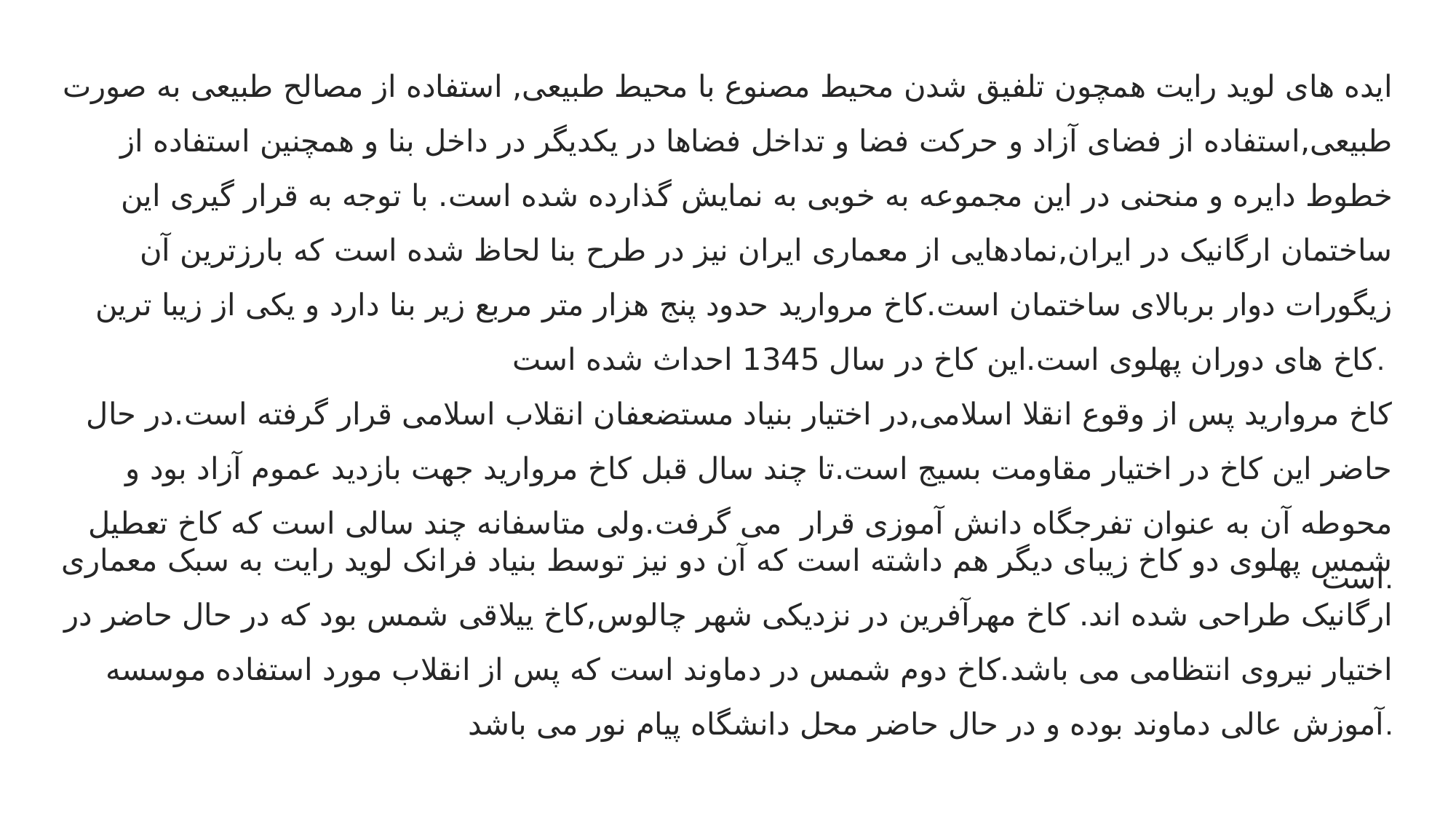

ایده های لوید رایت همچون تلفیق شدن محیط مصنوع با محیط طبیعی, استفاده از مصالح طبیعی به صورت طبیعی,استفاده از فضای آزاد و حرکت فضا و تداخل فضاها در یکدیگر در داخل بنا و همچنین استفاده از خطوط دایره و منحنی در این مجموعه به خوبی به نمایش گذارده شده است. با توجه به قرار گیری این ساختمان ارگانیک در ایران,نمادهایی از معماری ایران نیز در طرح بنا لحاظ شده است که بارزترین آن زیگورات دوار بربالای ساختمان است.کاخ مروارید حدود پنج هزار متر مربع زیر بنا دارد و یکی از زیبا ترین کاخ های دوران پهلوی است.این کاخ در سال 1345 احداث شده است.
کاخ مروارید پس از وقوع انقلا اسلامی,در اختیار بنیاد مستضعفان انقلاب اسلامی قرار گرفته است.در حال حاضر این کاخ در اختیار مقاومت بسیج است.تا چند سال قبل کاخ مروارید جهت بازدید عموم آزاد بود و محوطه آن به عنوان تفرجگاه دانش آموزی قرار  می گرفت.ولی متاسفانه چند سالی است که کاخ تعطیل است.
شمس پهلوی دو کاخ زیبای دیگر هم داشته است که آن دو نیز توسط بنیاد فرانک لوید رایت به سبک معماری ارگانیک طراحی شده اند. کاخ مهرآفرین در نزدیکی شهر چالوس,کاخ ییلاقی شمس بود که در حال حاضر در اختیار نیروی انتظامی می باشد.کاخ دوم شمس در دماوند است که پس از انقلاب مورد استفاده موسسه آموزش عالی دماوند بوده و در حال حاضر محل دانشگاه پیام نور می باشد.